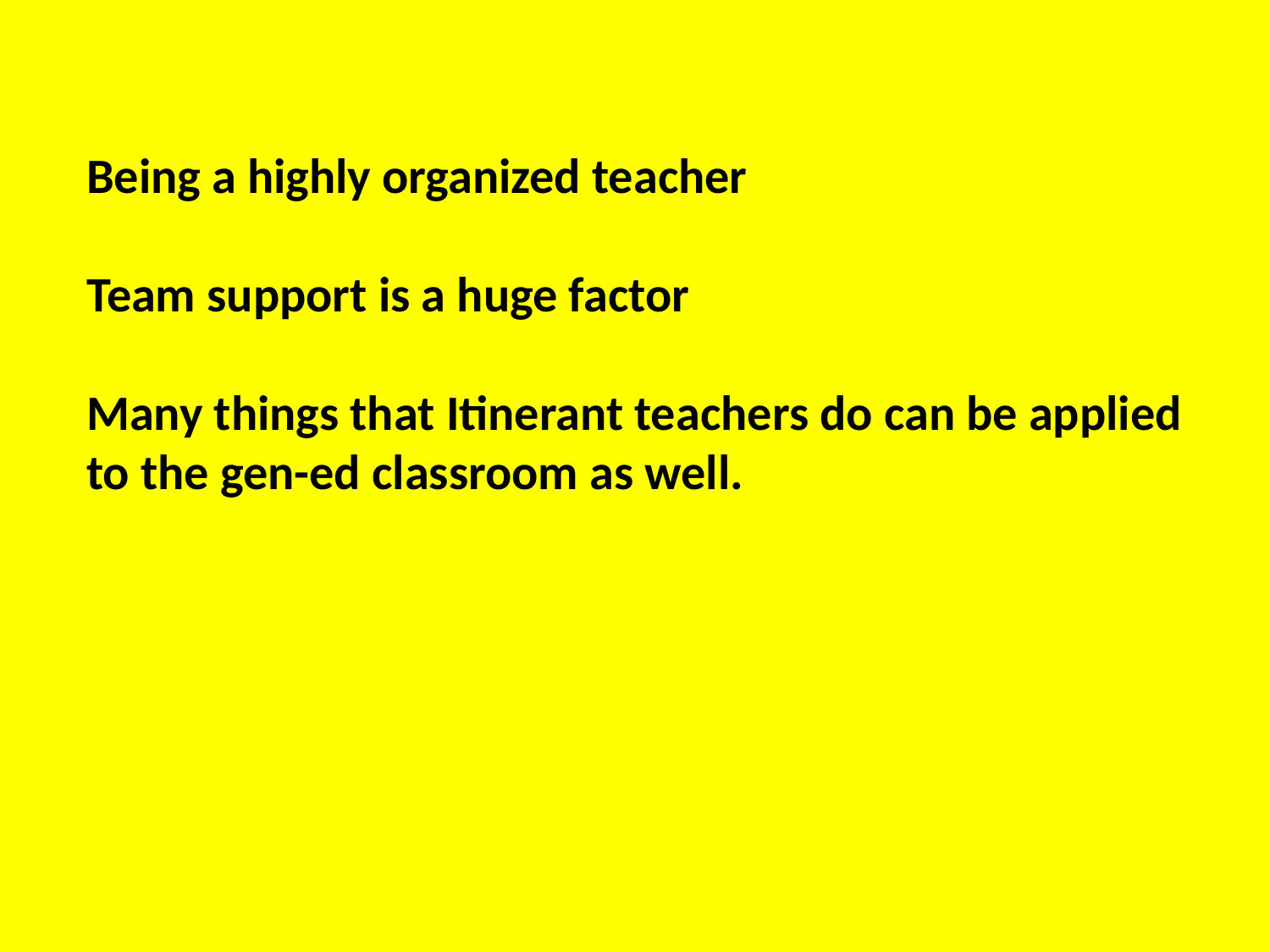

Being a highly organized teacher

Team support is a huge factor

Many things that Itinerant teachers do can be applied to the gen-ed classroom as well.